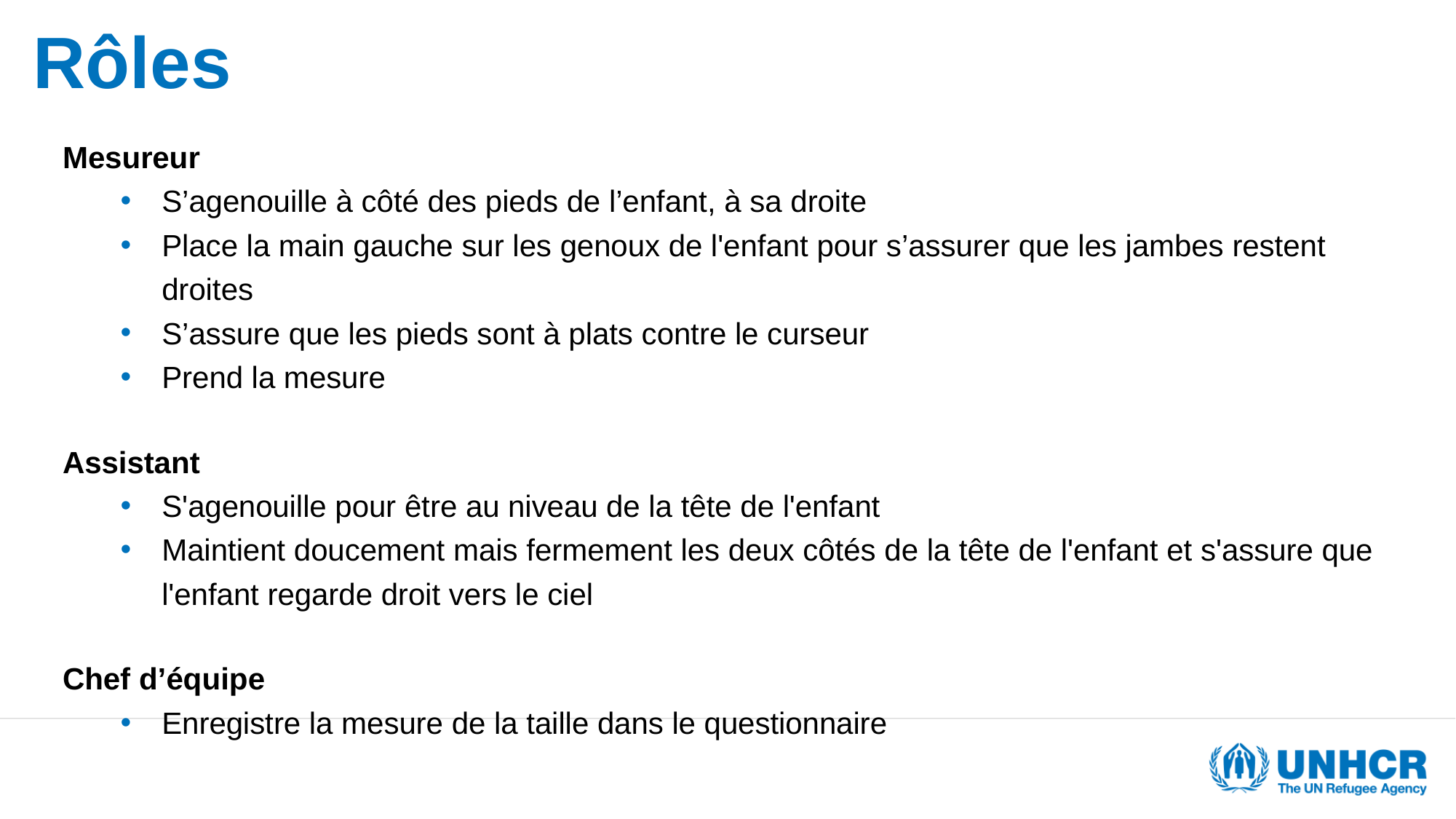

# Rôles
Mesureur
S’agenouille à côté des pieds de l’enfant, à sa droite
Place la main gauche sur les genoux de l'enfant pour s’assurer que les jambes restent droites
S’assure que les pieds sont à plats contre le curseur
Prend la mesure

Assistant
S'agenouille pour être au niveau de la tête de l'enfant
Maintient doucement mais fermement les deux côtés de la tête de l'enfant et s'assure que l'enfant regarde droit vers le ciel

Chef d’équipe
Enregistre la mesure de la taille dans le questionnaire